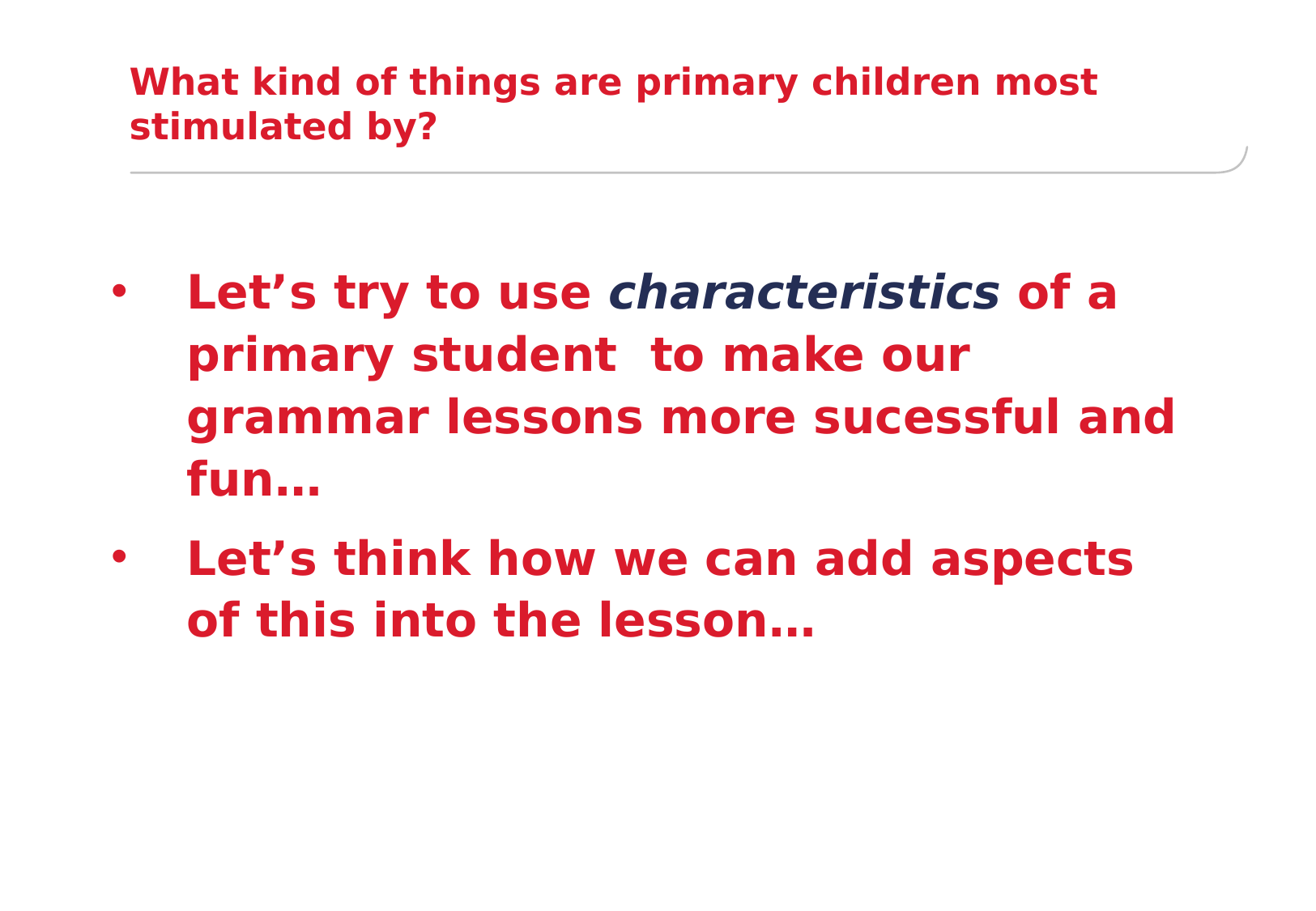

# What kind of things are primary children most stimulated by?
Let’s try to use characteristics of a primary student  to make our grammar lessons more sucessful and fun…
Let’s think how we can add aspects of this into the lesson…